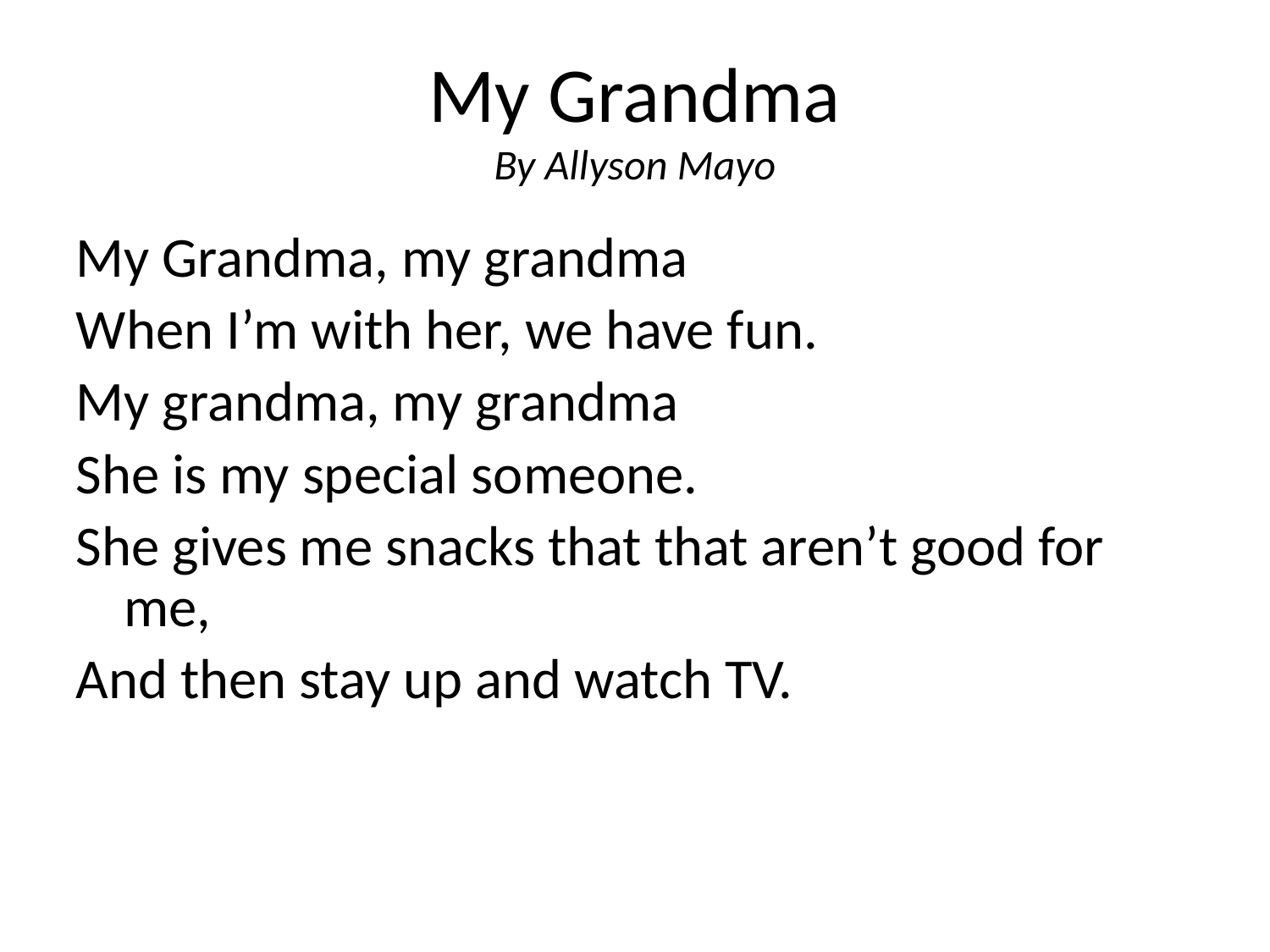

# My Grandma By Allyson Mayo
My Grandma, my grandma
When I’m with her, we have fun.
My grandma, my grandma
She is my special someone.
She gives me snacks that that aren’t good for me,
And then stay up and watch TV.